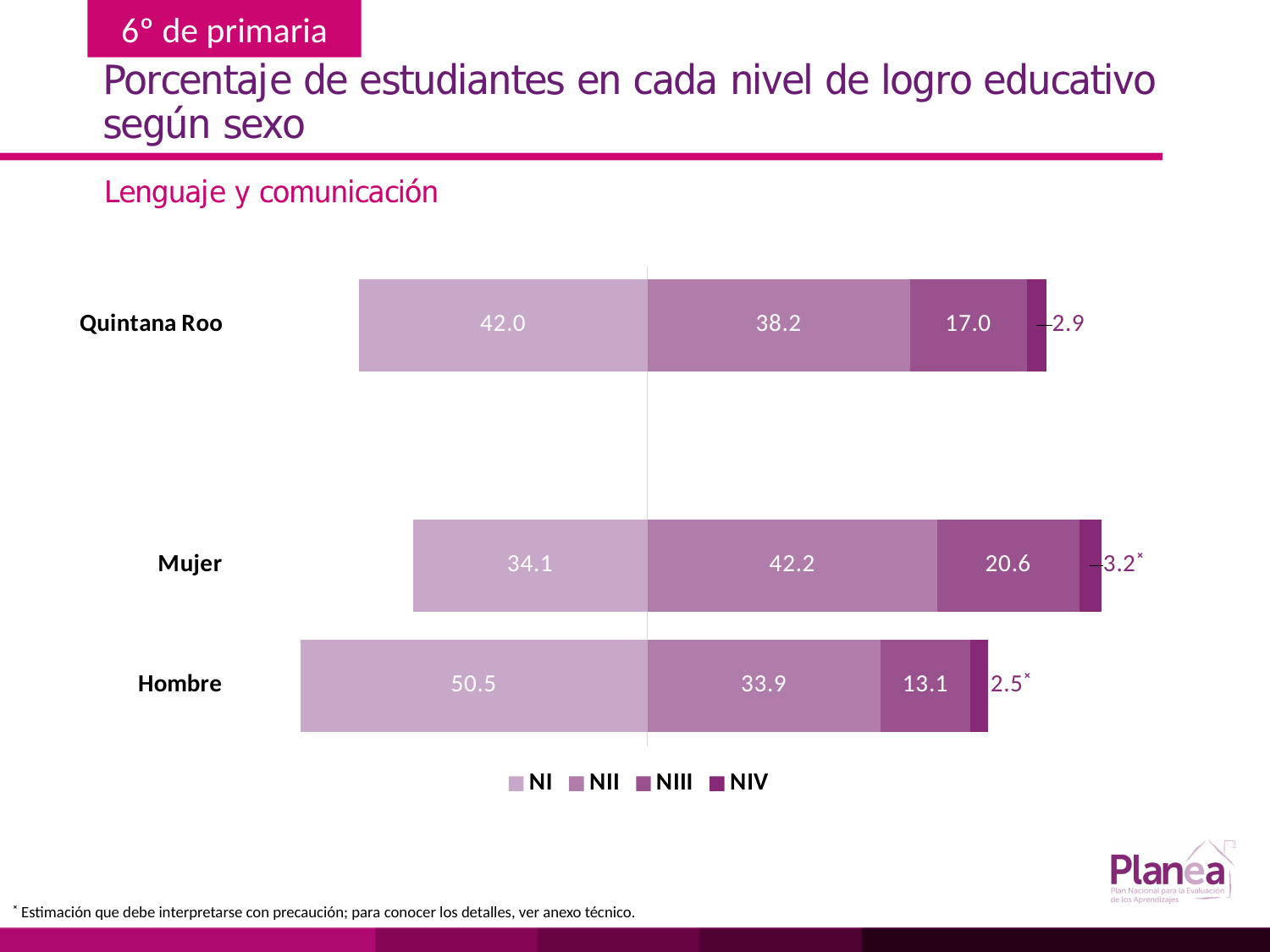

# Porcentaje de estudiantes en cada nivel de logro educativo según sexo

Lenguaje y comunicación

### Chart

| Category |  |  |  |  |
|---|---|---|---|---|
| Hombre | -50.5 | 33.9 | 13.1 | 2.5 |
| Mujer | -34.1 | 42.2 | 20.6 | 3.2 |
|  | None | None | None | None |
| Quintana Roo | -42.0 | 38.2 | 17.0 | 2.9 |
˟ Estimación que debe interpretarse con precaución; para conocer los detalles, ver anexo técnico.